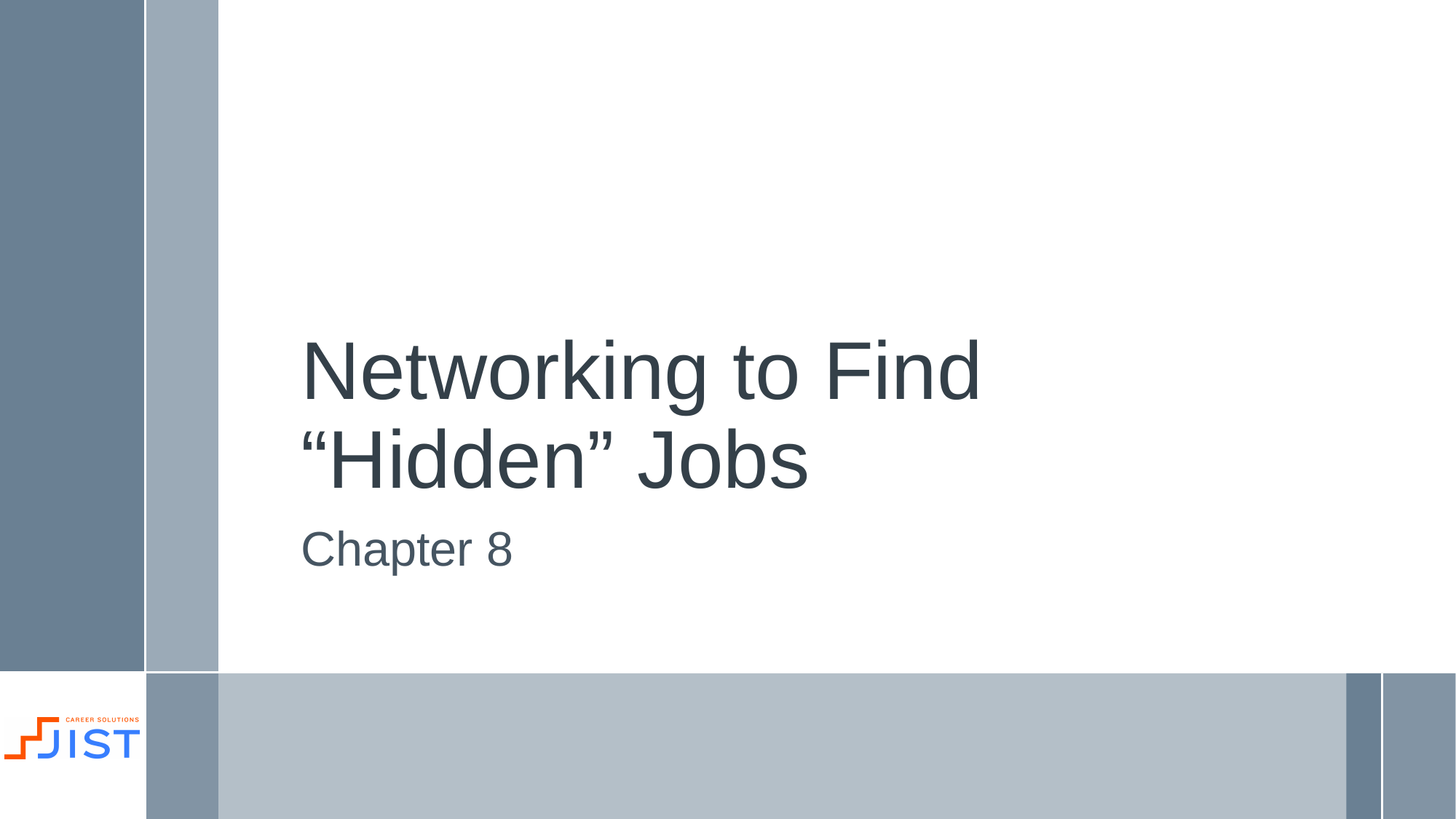

# Networking to Find “Hidden” Jobs
Chapter 8